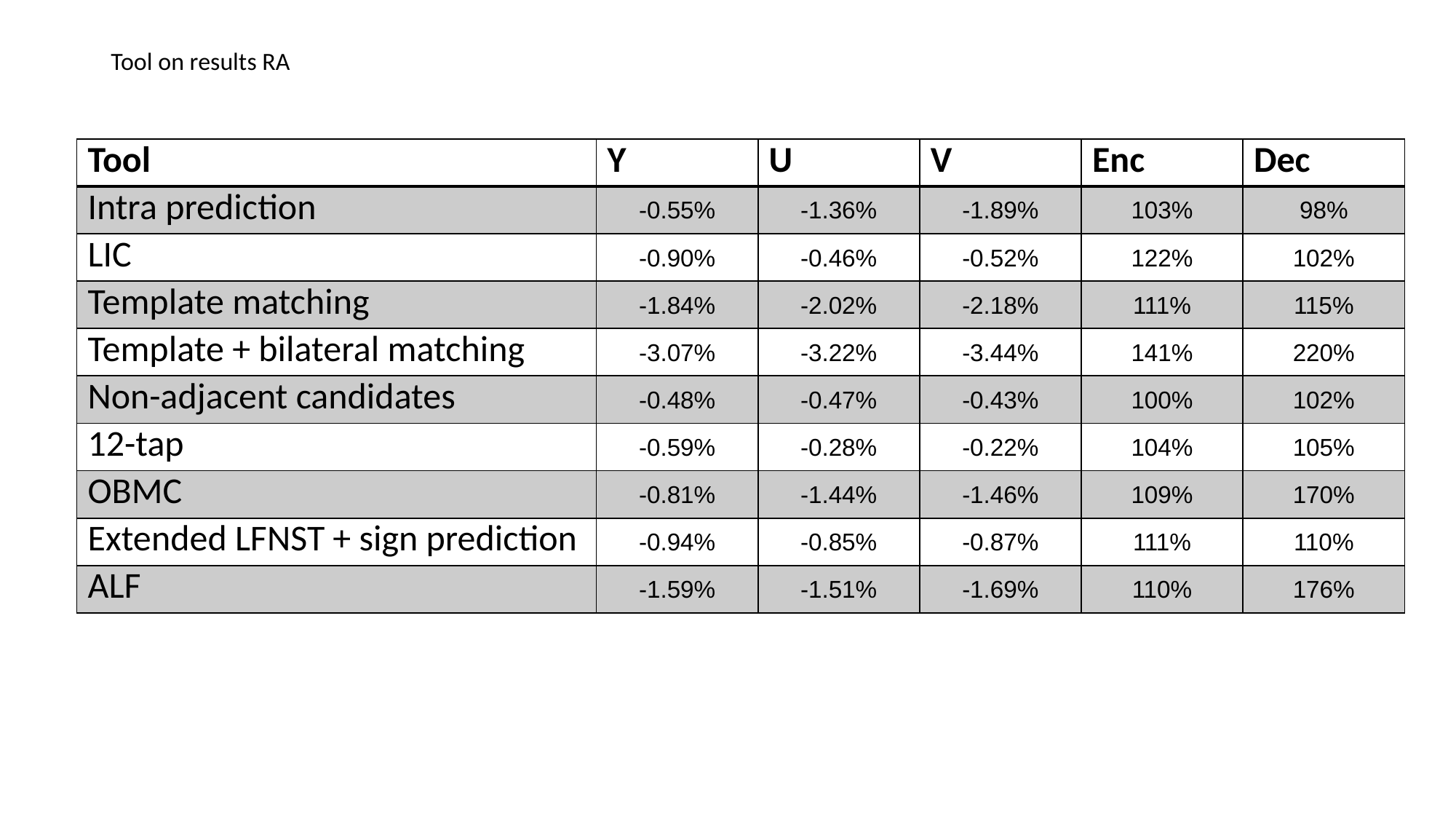

# Tool on results RA
| Tool | Y | U | V | Enc | Dec |
| --- | --- | --- | --- | --- | --- |
| Intra prediction | -0.55% | -1.36% | -1.89% | 103% | 98% |
| LIC | -0.90% | -0.46% | -0.52% | 122% | 102% |
| Template matching | -1.84% | -2.02% | -2.18% | 111% | 115% |
| Template + bilateral matching | -3.07% | -3.22% | -3.44% | 141% | 220% |
| Non-adjacent candidates | -0.48% | -0.47% | -0.43% | 100% | 102% |
| 12-tap | -0.59% | -0.28% | -0.22% | 104% | 105% |
| OBMC | -0.81% | -1.44% | -1.46% | 109% | 170% |
| Extended LFNST + sign prediction | -0.94% | -0.85% | -0.87% | 111% | 110% |
| ALF | -1.59% | -1.51% | -1.69% | 110% | 176% |